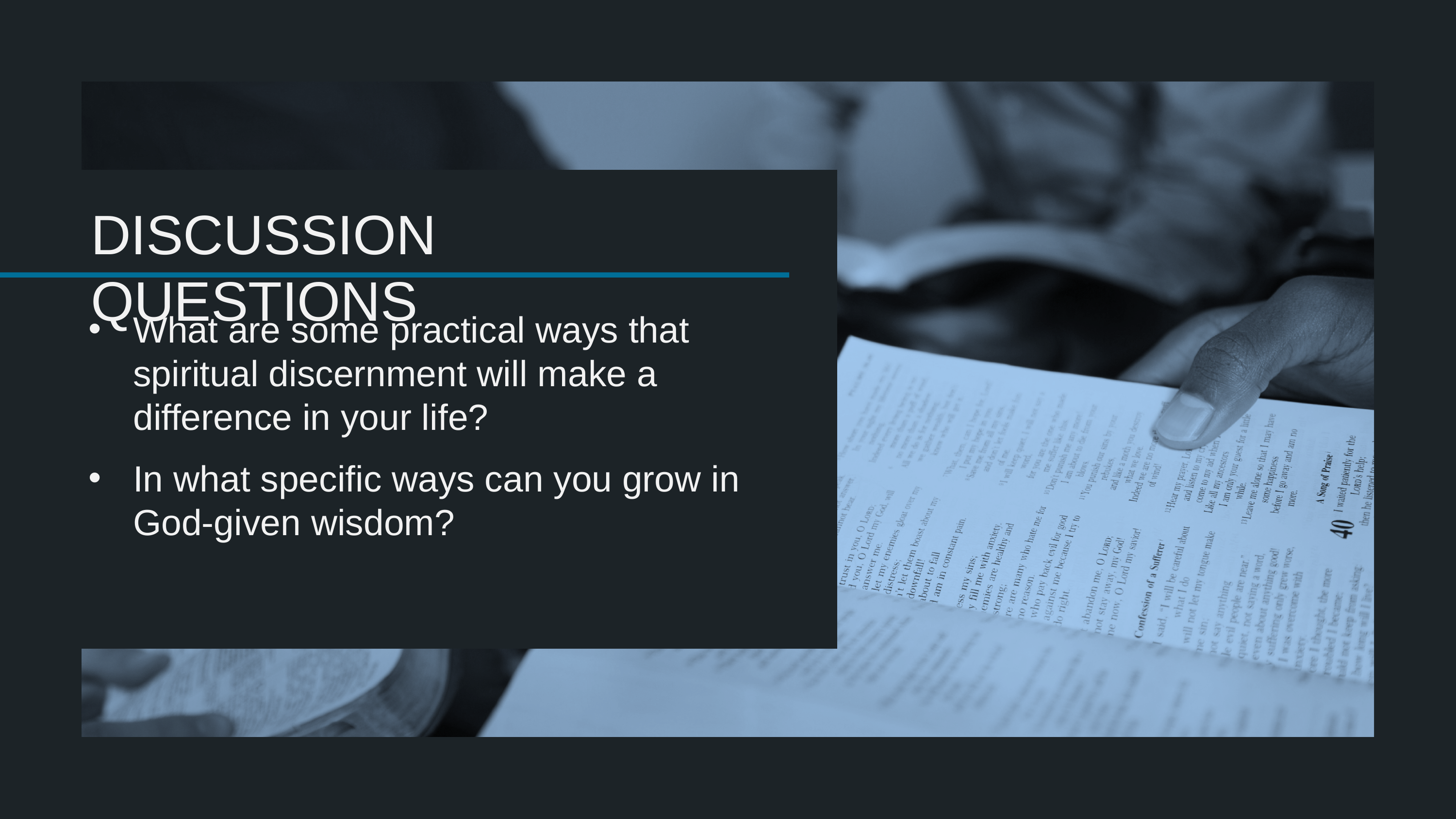

What are some practical ways that spiritual discernment will make a difference in your life?
In what specific ways can you grow in God-given wisdom?